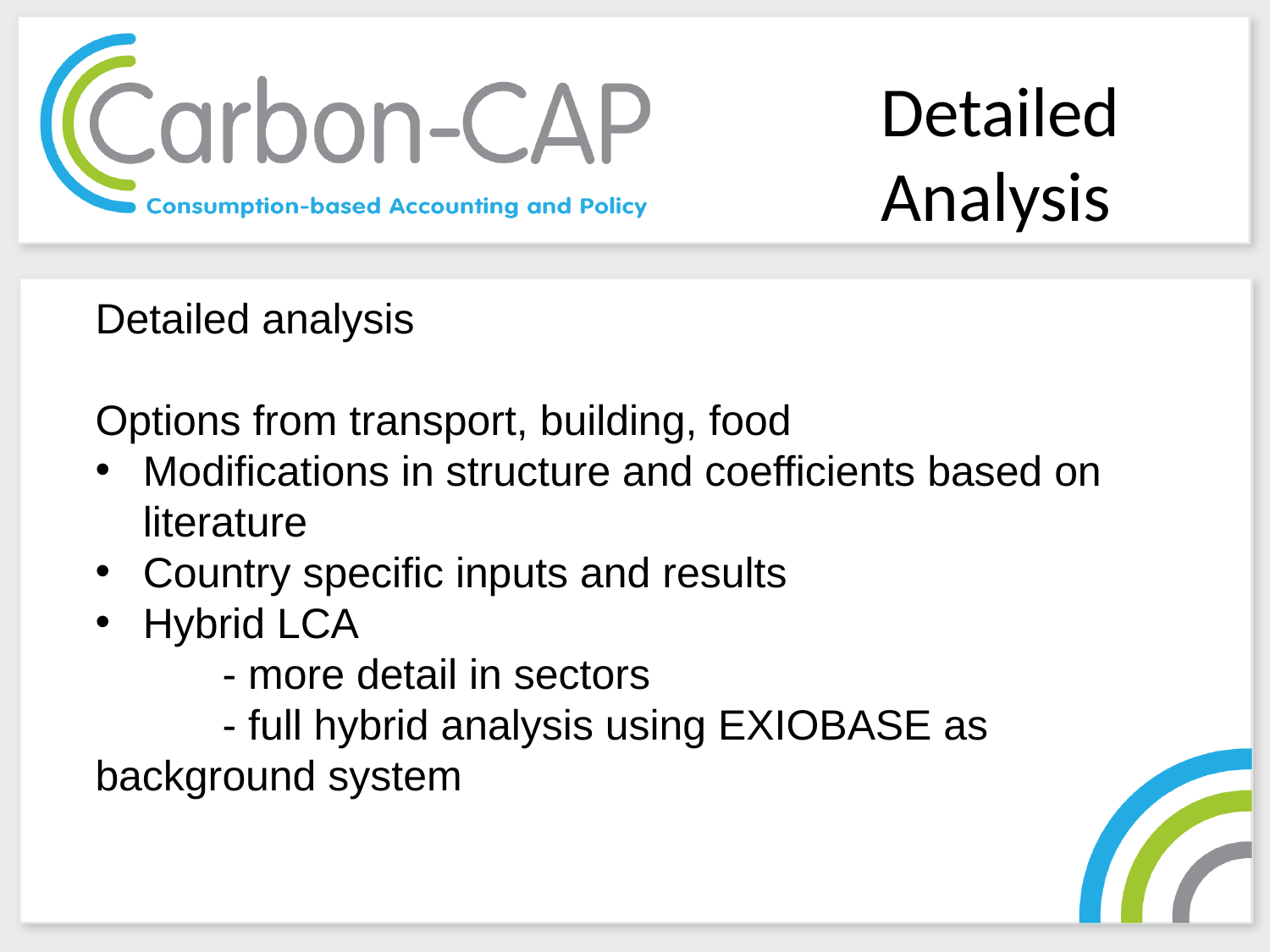

Detailed Analysis
# Detailed analysis

Options from transport, building, food
Modifications in structure and coefficients based on literature
Country specific inputs and results
Hybrid LCA
	- more detail in sectors
	- full hybrid analysis using EXIOBASE as 	background system